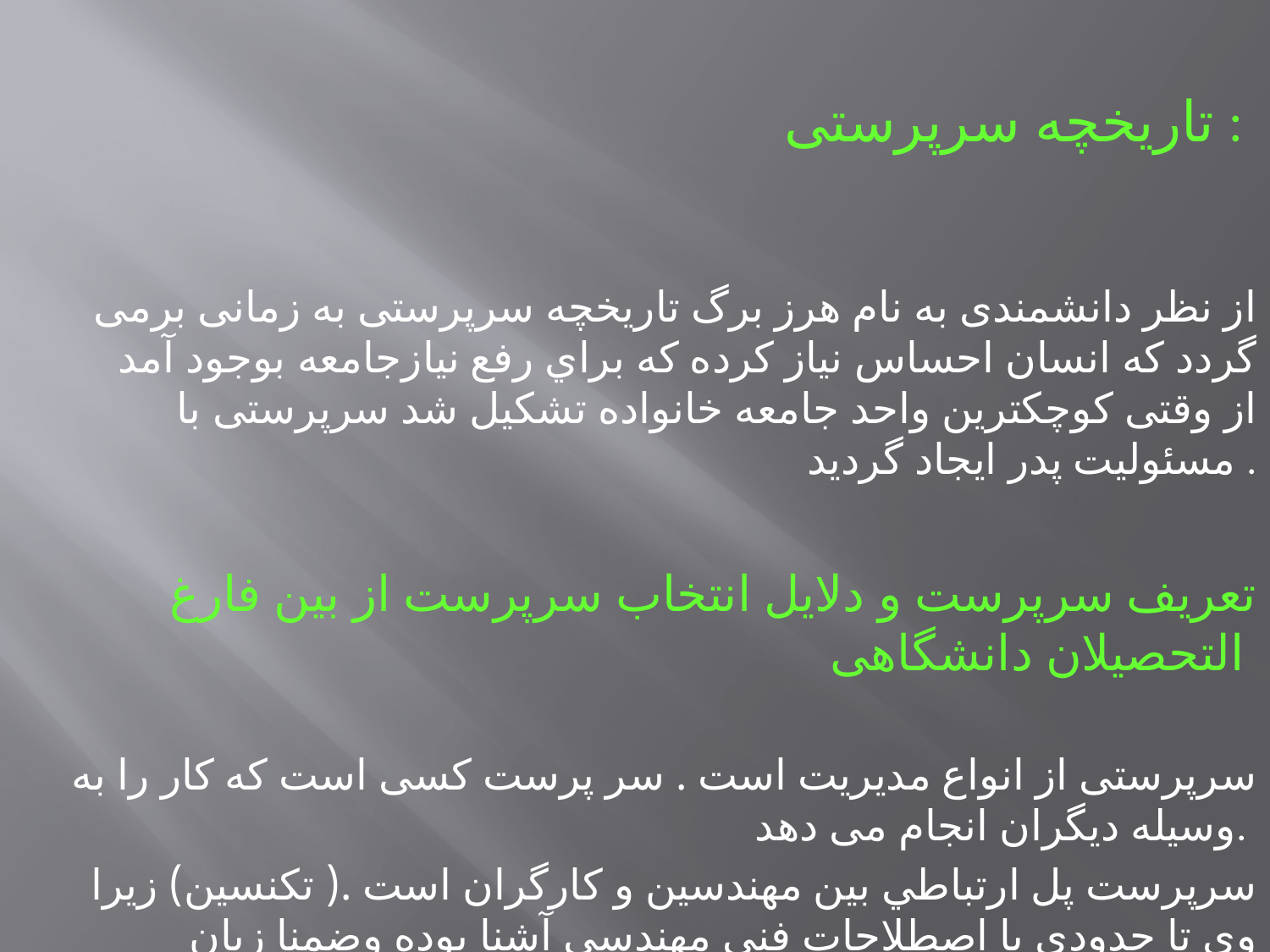

تاریخچه سرپرستی :

از نظر دانشمندی به نام هرز برگ تاریخچه سرپرستی به زمانی برمی گردد كه انسان احساس نياز كرده كه براي رفع نيازجامعه بوجود آمد از وقتی کوچکترین واحد جامعه خانواده تشکیل شد سرپرستی با مسئولیت پدر ایجاد گرديد .

تعريف سرپرست و دلایل انتخاب سرپرست از بین فارغ التحصیلان دانشگاهی

سرپرستی از انواع مدیریت است . سر پرست کسی است که کار را به وسیله دیگران انجام می دهد.
سرپرست پل ارتباطي بين مهندسين و كارگران است .( تكنسين) زيرا وي تا حدودي با اصطلاحات فني مهندسي آشنا بوده وضمنا زبان عاميانه  كارگران را مي فهمد كه مي تواند اصطلاحات فني را به زبان ساده قابل فهم كارگران ترجمه نمايد .